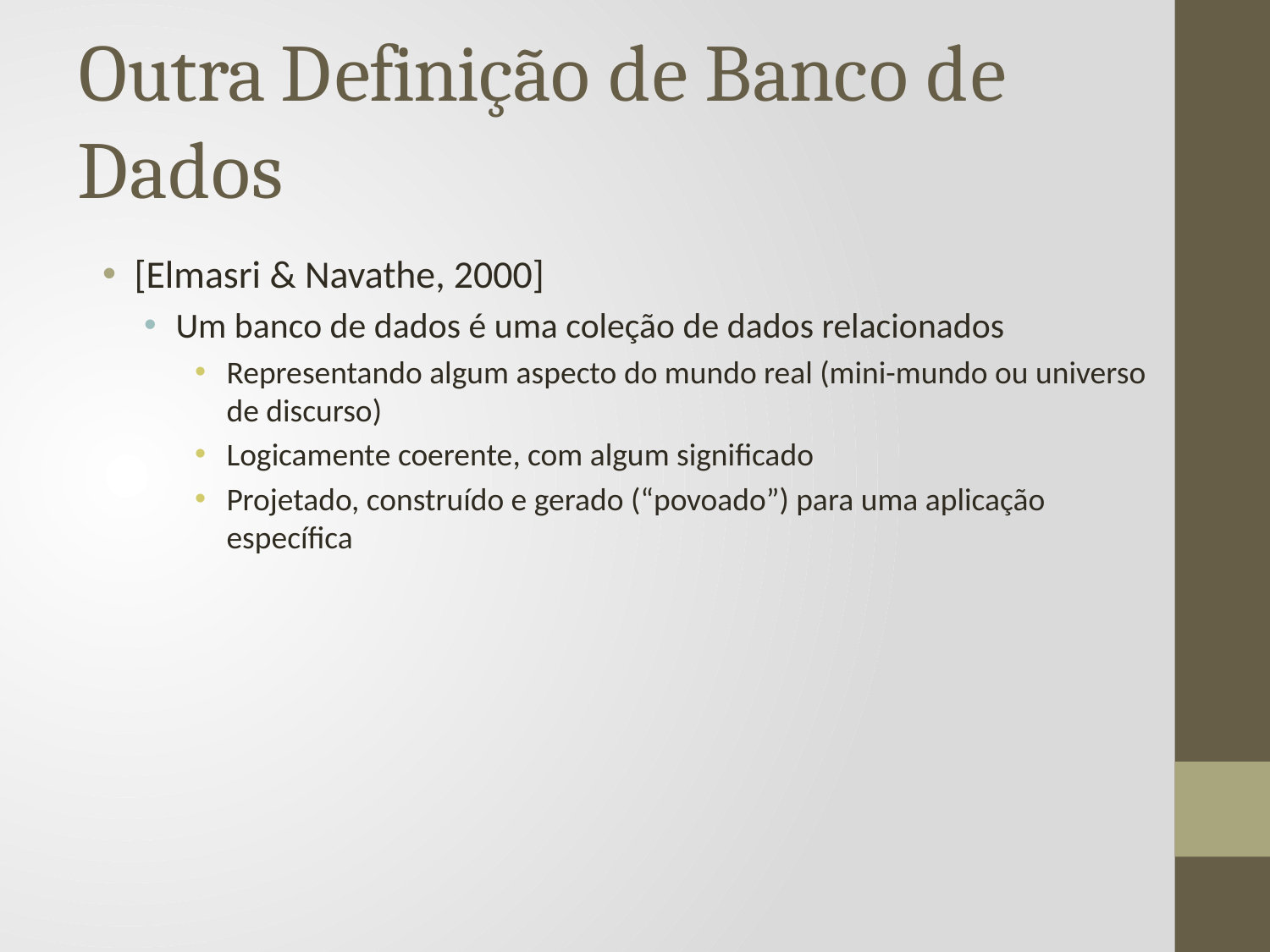

# Outra Definição de Banco de Dados
[Elmasri & Navathe, 2000]
Um banco de dados é uma coleção de dados relacionados
Representando algum aspecto do mundo real (mini-mundo ou universo de discurso)
Logicamente coerente, com algum significado
Projetado, construído e gerado (“povoado”) para uma aplicação específica